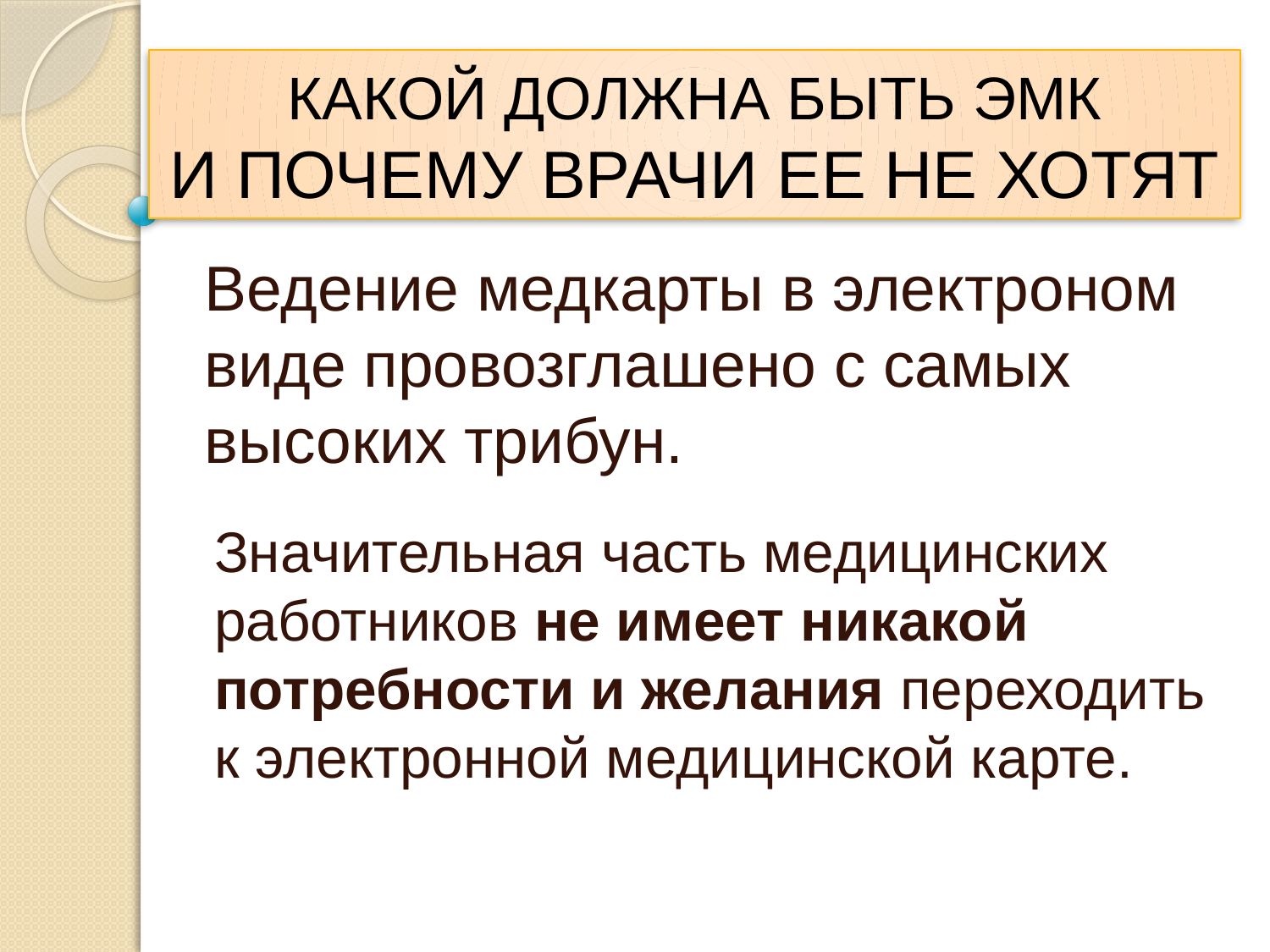

# КАКОЙ ДОЛЖНА БЫТЬ ЭМК И ПОЧЕМУ ВРАЧИ ЕЕ НЕ ХОТЯТ
Ведение медкарты в электроном виде провозглашено с самых высоких трибун.
Значительная часть медицинских работников не имеет никакой потребности и желания переходить к электронной медицинской карте.